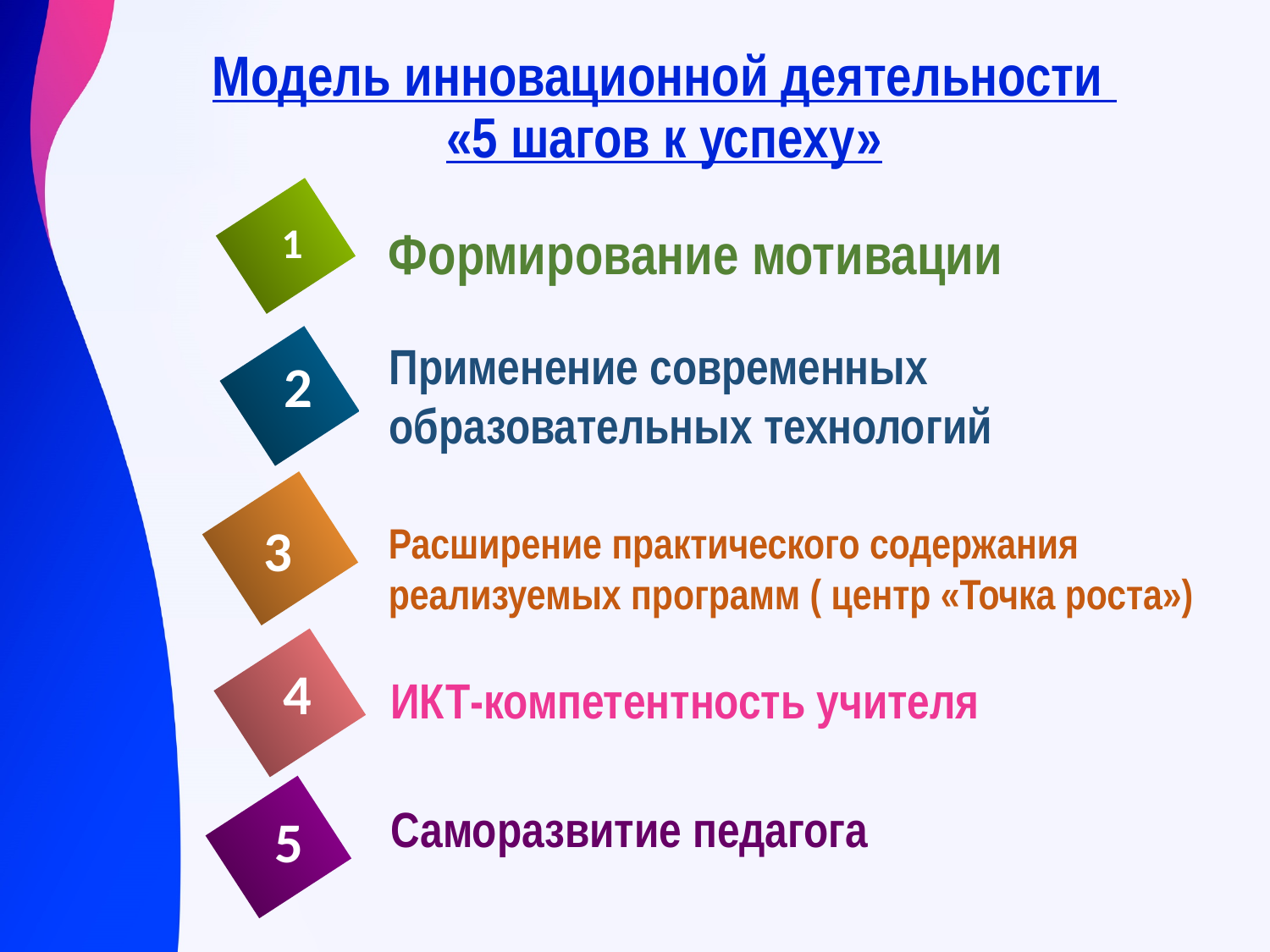

# Модель инновационной деятельности «5 шагов к успеху»

1
Формирование мотивации
Применение современных образовательных технологий
2

3
Расширение практического содержания реализуемых программ ( центр «Точка роста»)

4
ИКТ-компетентность учителя

Саморазвитие педагога
5